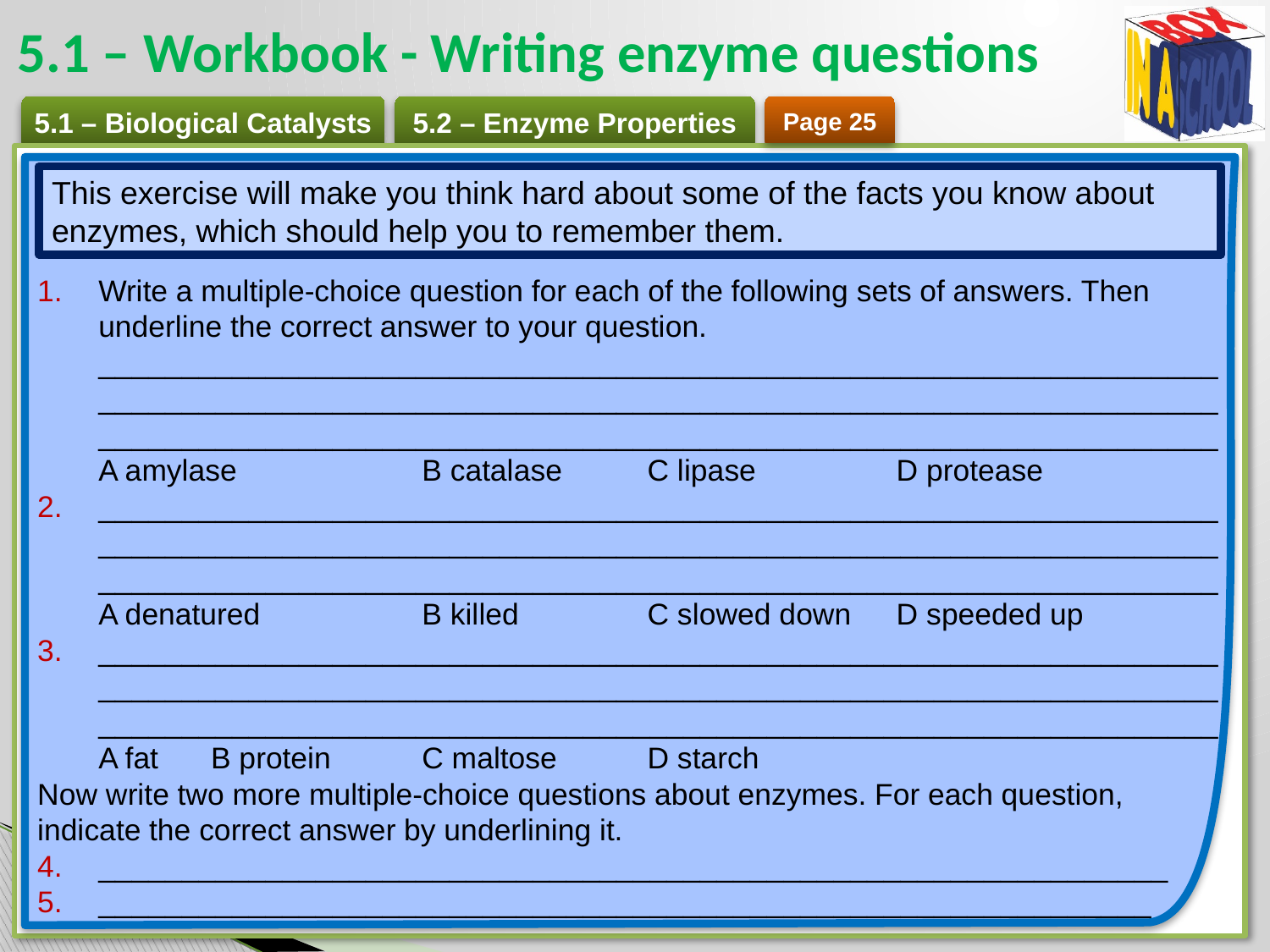

# 5.1 – Workbook - Writing enzyme questions
Page 25

Write a multiple-choice question for each of the following sets of answers. Then underline the correct answer to your question.
_________________________________________________________________________________________________________________________________________________________________________________________________________
A amylase 	B catalase 	C lipase 	D protease
_________________________________________________________________________________________________________________________________________________________________________________________________________
A denatured 	B killed 	C slowed down 	D speeded up
_________________________________________________________________________________________________________________________________________________________________________________________________________A fat	B protein	C maltose	D starch
Now write two more multiple-choice questions about enzymes. For each question, indicate the correct answer by underlining it.
________________________________________________________________
_______________________________________________________________
This exercise will make you think hard about some of the facts you know about enzymes, which should help you to remember them.